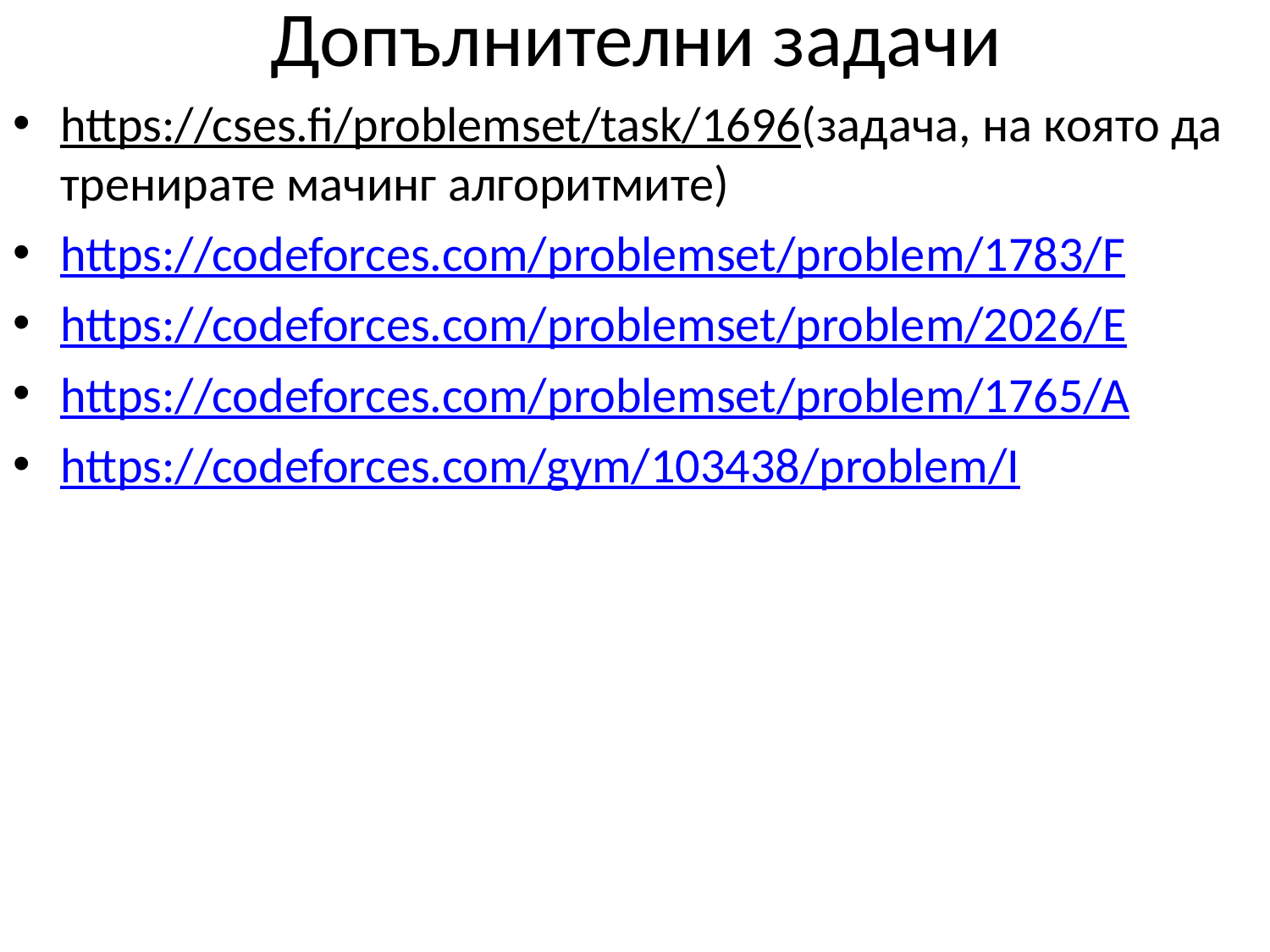

# Допълнителни задачи
https://cses.fi/problemset/task/1696(задача, на която да тренирате мачинг алгоритмите)
https://codeforces.com/problemset/problem/1783/F
https://codeforces.com/problemset/problem/2026/E
https://codeforces.com/problemset/problem/1765/A
https://codeforces.com/gym/103438/problem/I